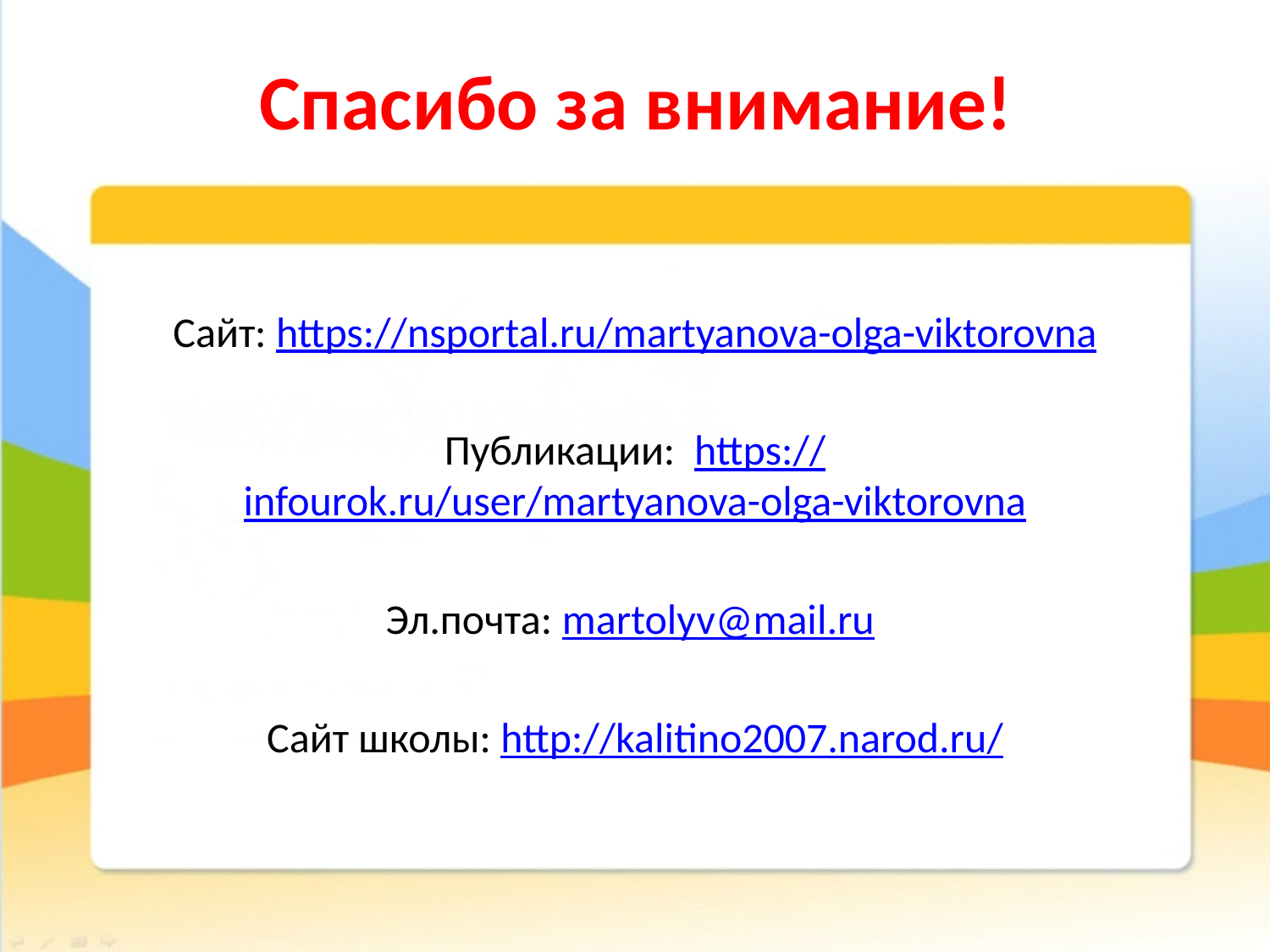

# Спасибо за внимание!

Сайт: https://nsportal.ru/martyanova-olga-viktorovna

Публикации:  https://infourok.ru/user/martyanova-olga-viktorovna

Эл.почта: martolyv@mail.ru

Сайт школы: http://kalitino2007.narod.ru/